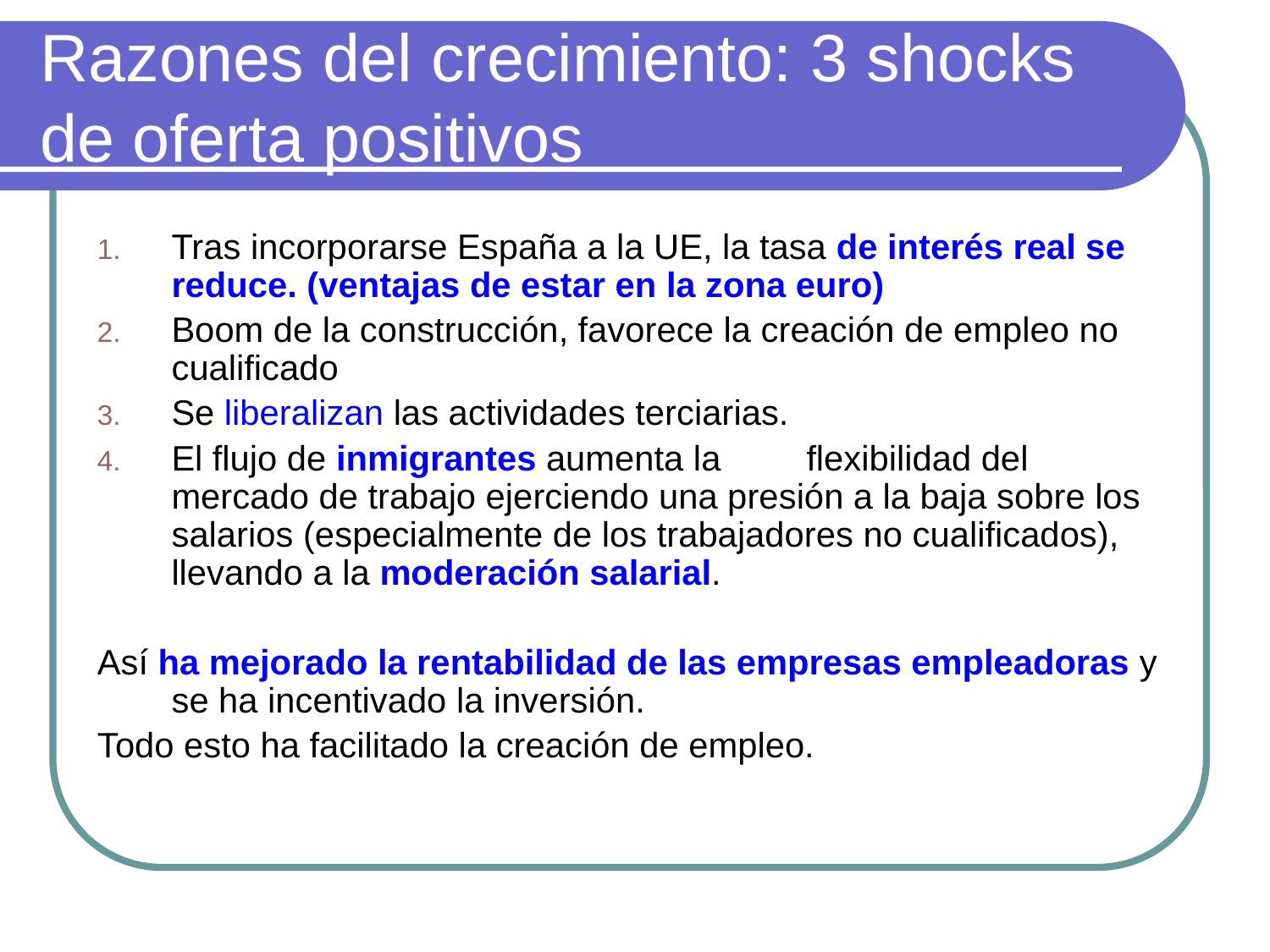

# Razones del crecimiento: 3 shocks de oferta positivos
Tras incorporarse España a la UE, la tasa de interés real se reduce. (ventajas de estar en la zona euro)
Boom de la construcción, favorece la creación de empleo no cualificado
Se liberalizan las actividades terciarias.
El flujo de inmigrantes aumenta la 	flexibilidad del mercado de trabajo ejerciendo una presión a la baja sobre los salarios (especialmente de los trabajadores no cualificados), llevando a la moderación salarial.

Así ha mejorado la rentabilidad de las empresas empleadoras y se ha incentivado la inversión.
Todo esto ha facilitado la creación de empleo.